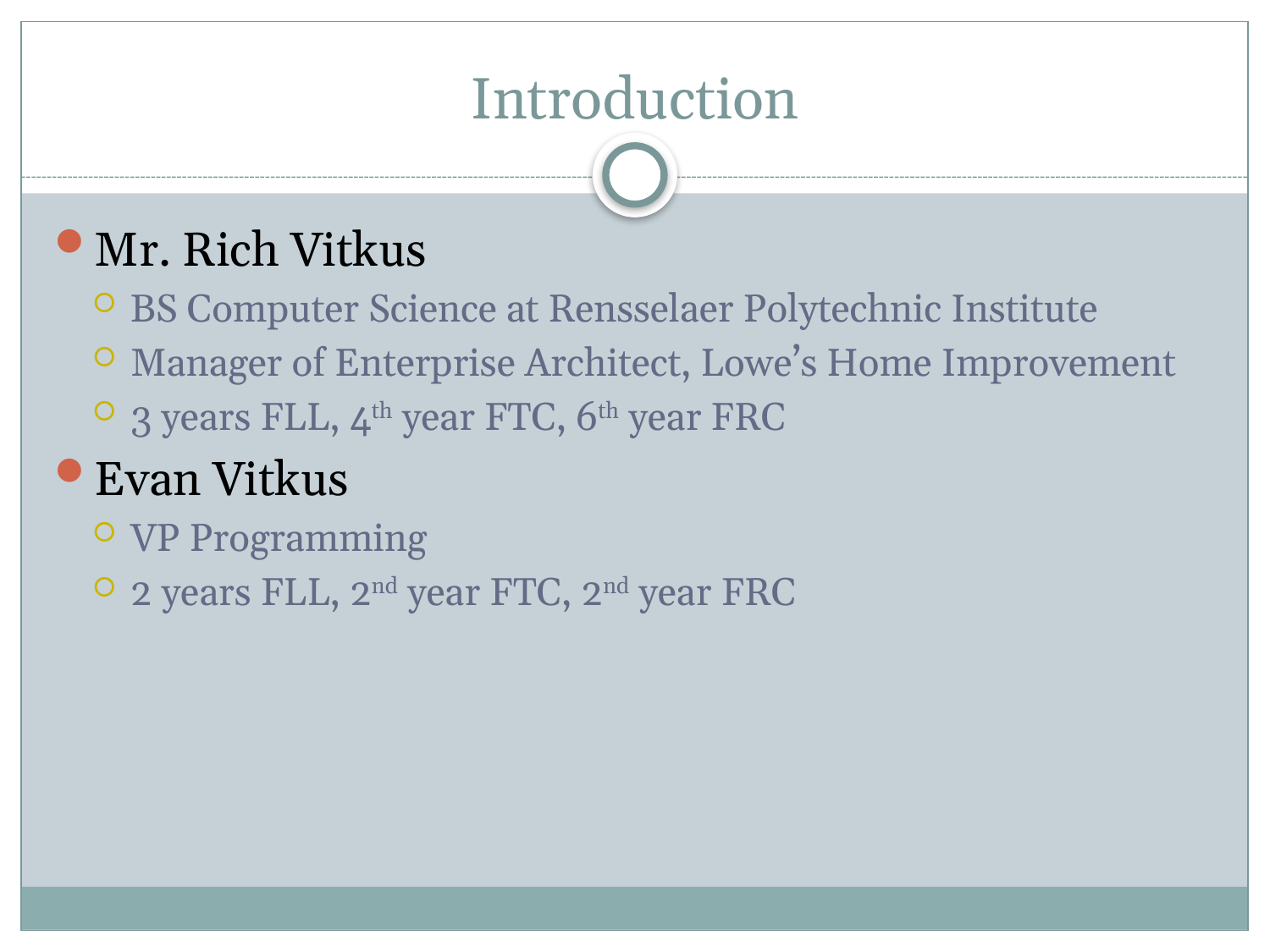

# Introduction
Mr. Rich Vitkus
BS Computer Science at Rensselaer Polytechnic Institute
Manager of Enterprise Architect, Lowe’s Home Improvement
3 years FLL, 4th year FTC, 6th year FRC
Evan Vitkus
VP Programming
2 years FLL, 2nd year FTC, 2nd year FRC